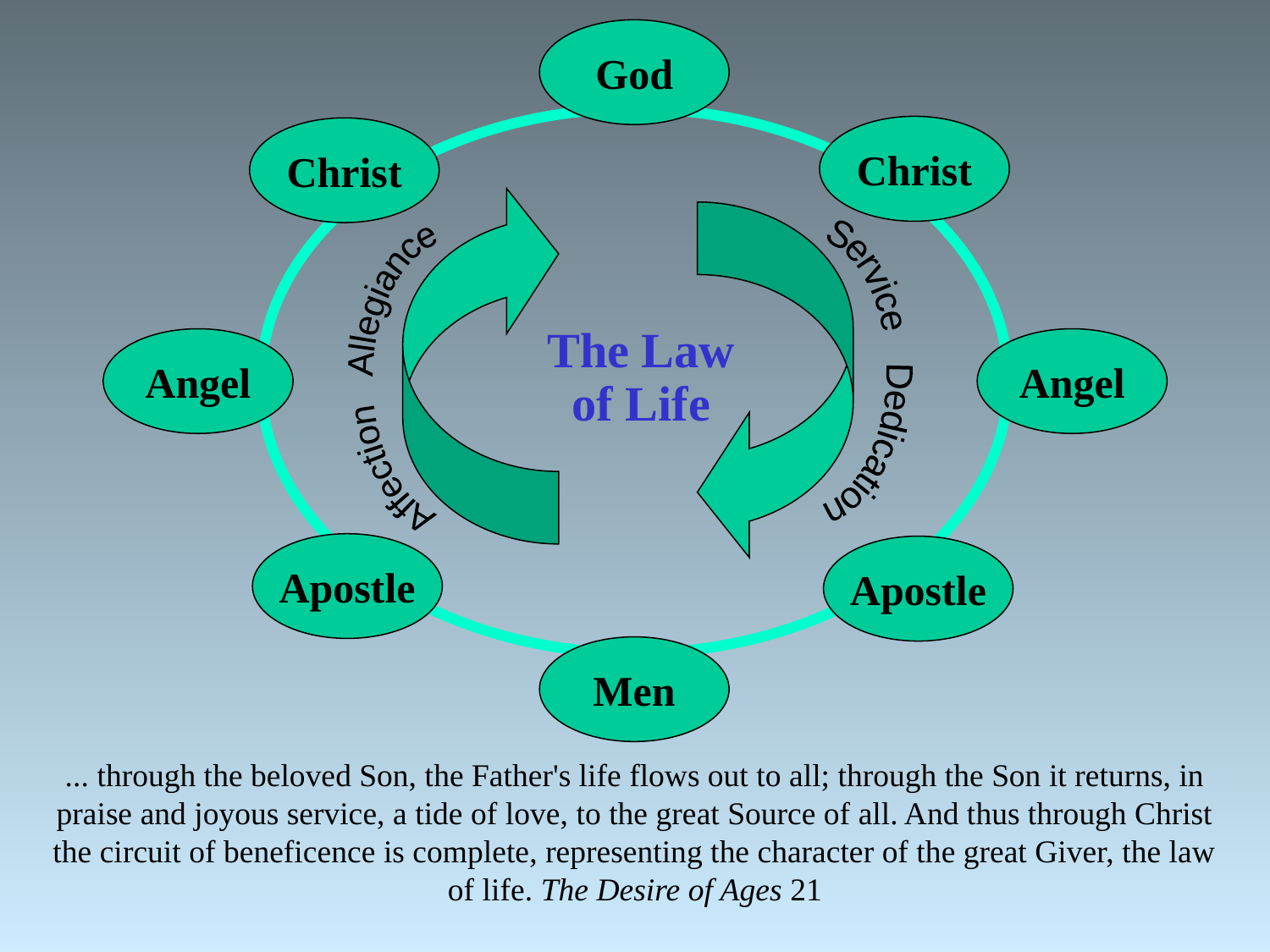

God

Christ
Christ

Service   Dedication
Affection   Allegiance
The Law
of Life
Angel
Angel
Apostle
Apostle
Men
... through the beloved Son, the Father's life flows out to all; through the Son it returns, in praise and joyous service, a tide of love, to the great Source of all. And thus through Christ the circuit of beneficence is complete, representing the character of the great Giver, the law of life. The Desire of Ages 21